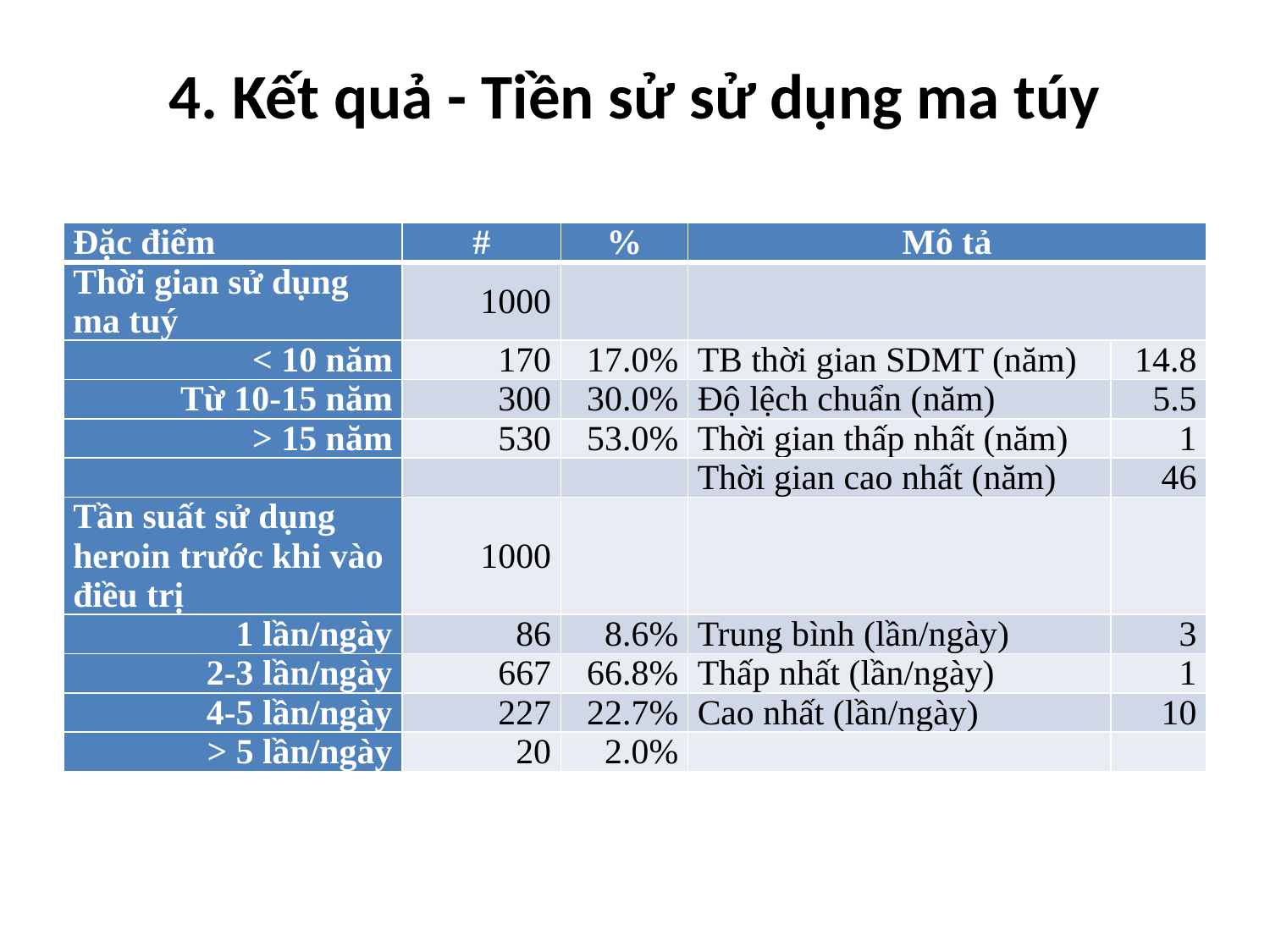

# 4. Kết quả - Tiền sử sử dụng ma túy
| Đặc điểm | # | % | Mô tả |  |
| --- | --- | --- | --- | --- |
| Thời gian sử dụng ma tuý | 1000 |  |  |  |
| < 10 năm | 170 | 17.0% | TB thời gian SDMT (năm) | 14.8 |
| Từ 10-15 năm | 300 | 30.0% | Độ lệch chuẩn (năm) | 5.5 |
| > 15 năm | 530 | 53.0% | Thời gian thấp nhất (năm) | 1 |
|  |  |  | Thời gian cao nhất (năm) | 46 |
| Tần suất sử dụng heroin trước khi vào điều trị | 1000 |  |  |  |
| 1 lần/ngày | 86 | 8.6% | Trung bình (lần/ngày) | 3 |
| 2-3 lần/ngày | 667 | 66.8% | Thấp nhất (lần/ngày) | 1 |
| 4-5 lần/ngày | 227 | 22.7% | Cao nhất (lần/ngày) | 10 |
| > 5 lần/ngày | 20 | 2.0% |  |  |